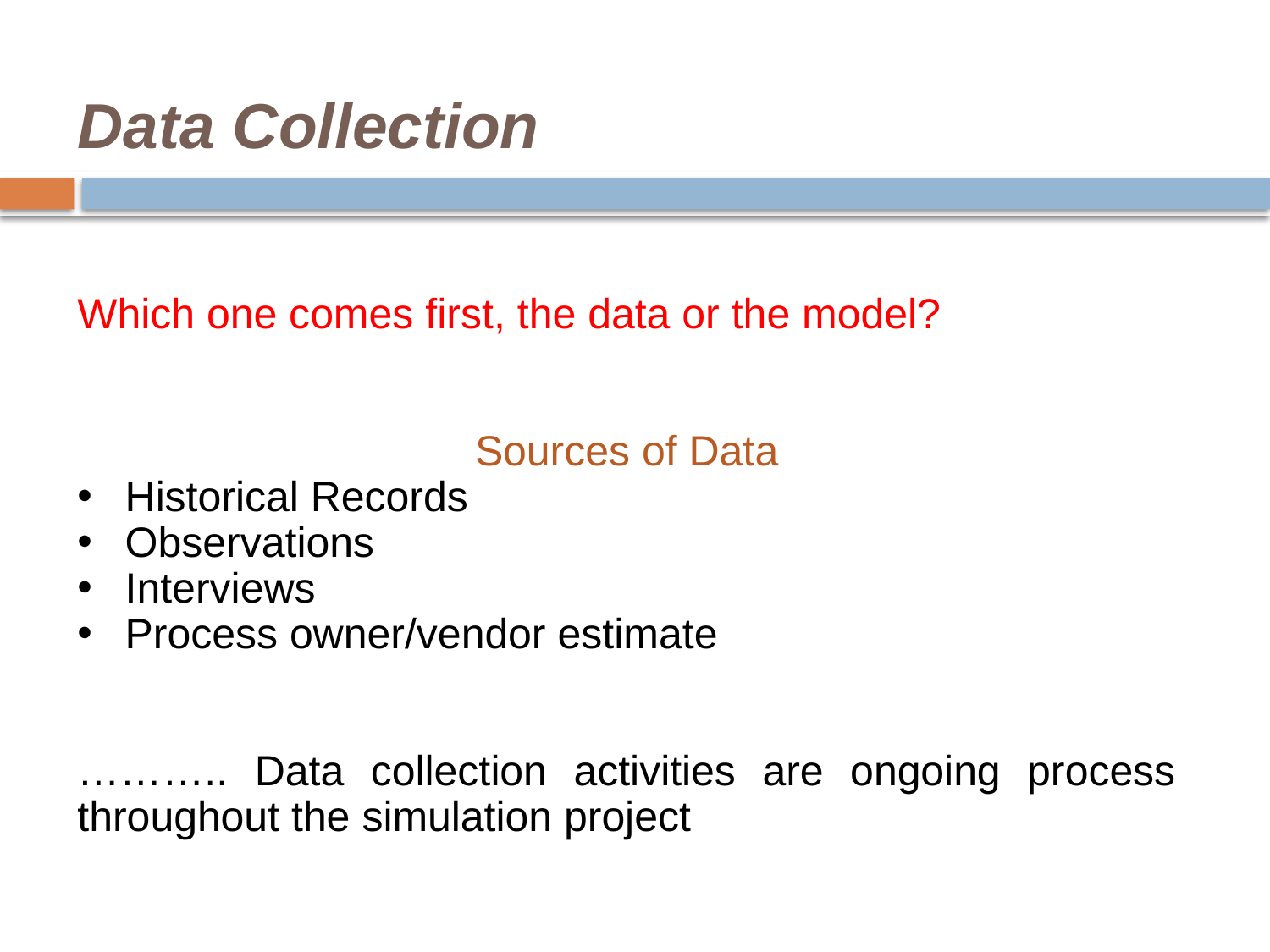

# Data Collection
Which one comes first, the data or the model?

Sources of Data
Historical Records
Observations
Interviews
Process owner/vendor estimate

……….. Data collection activities are ongoing process throughout the simulation project